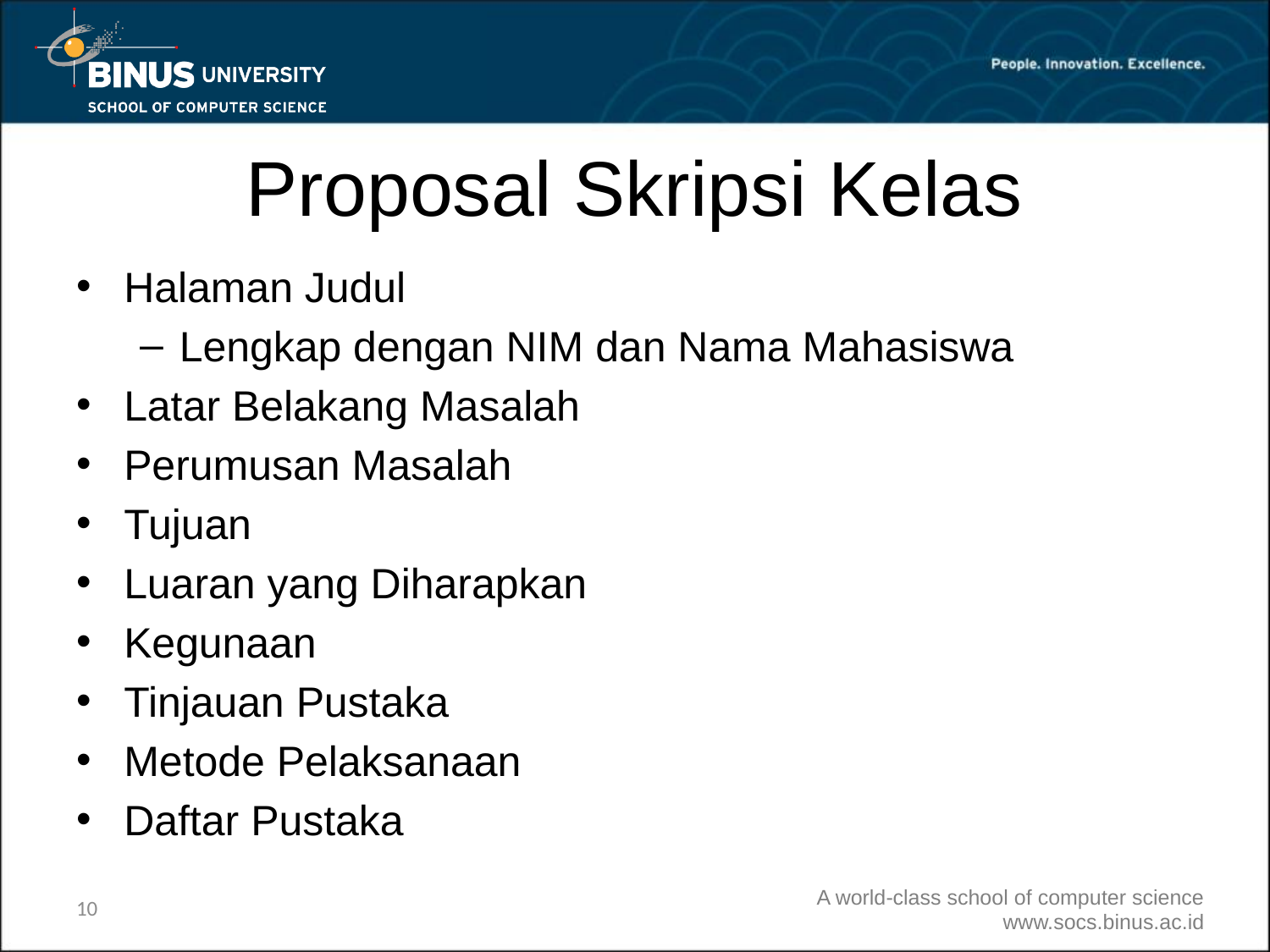

# Proposal Skripsi Kelas
Halaman Judul
Lengkap dengan NIM dan Nama Mahasiswa
Latar Belakang Masalah
Perumusan Masalah
Tujuan
Luaran yang Diharapkan
Kegunaan
Tinjauan Pustaka
Metode Pelaksanaan
Daftar Pustaka
10